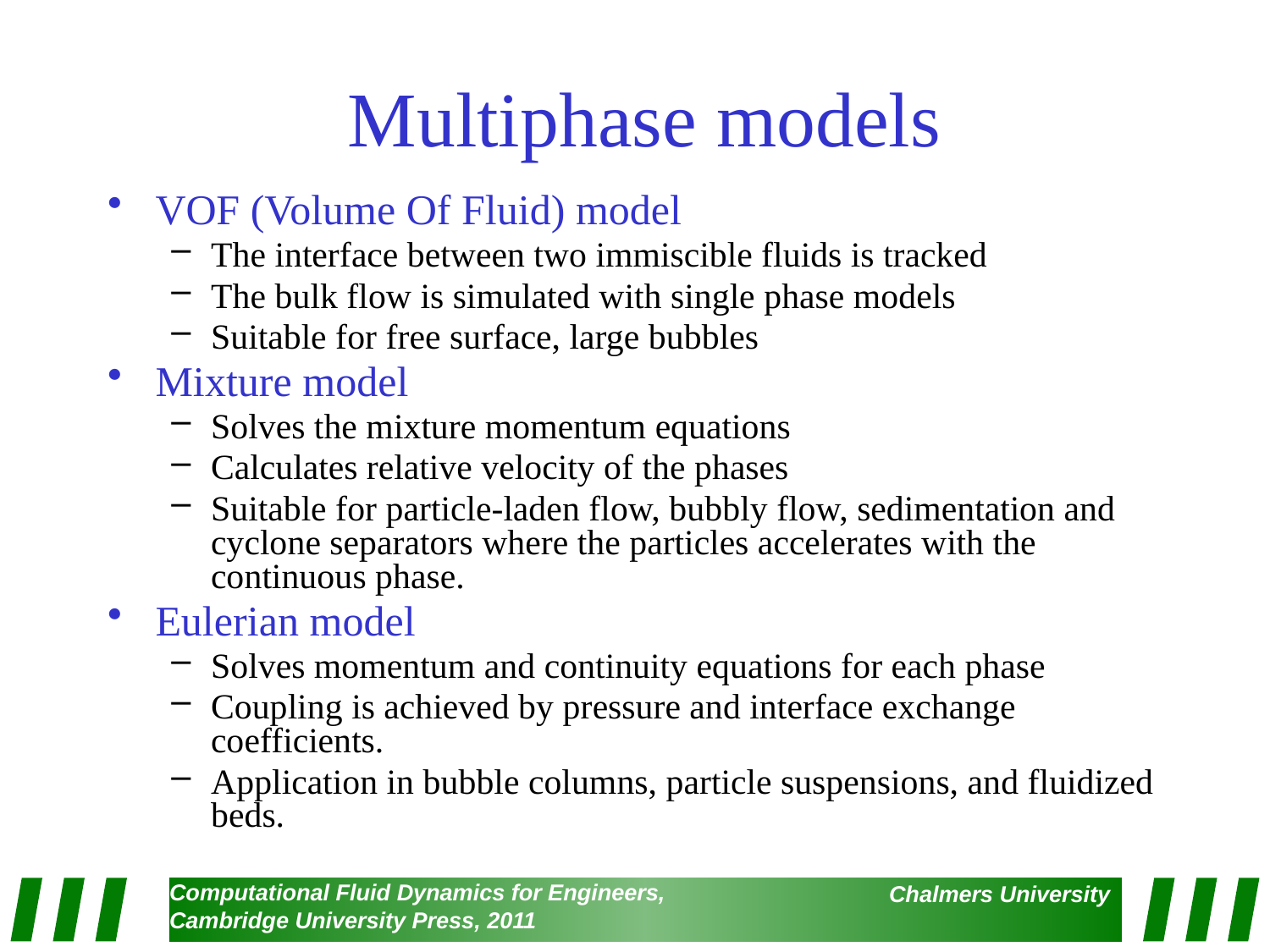

# Multiphase models
VOF (Volume Of Fluid) model
The interface between two immiscible fluids is tracked
The bulk flow is simulated with single phase models
Suitable for free surface, large bubbles
Mixture model
Solves the mixture momentum equations
Calculates relative velocity of the phases
Suitable for particle-laden flow, bubbly flow, sedimentation and cyclone separators where the particles accelerates with the continuous phase.
Eulerian model
Solves momentum and continuity equations for each phase
Coupling is achieved by pressure and interface exchange coefficients.
Application in bubble columns, particle suspensions, and fluidized beds.